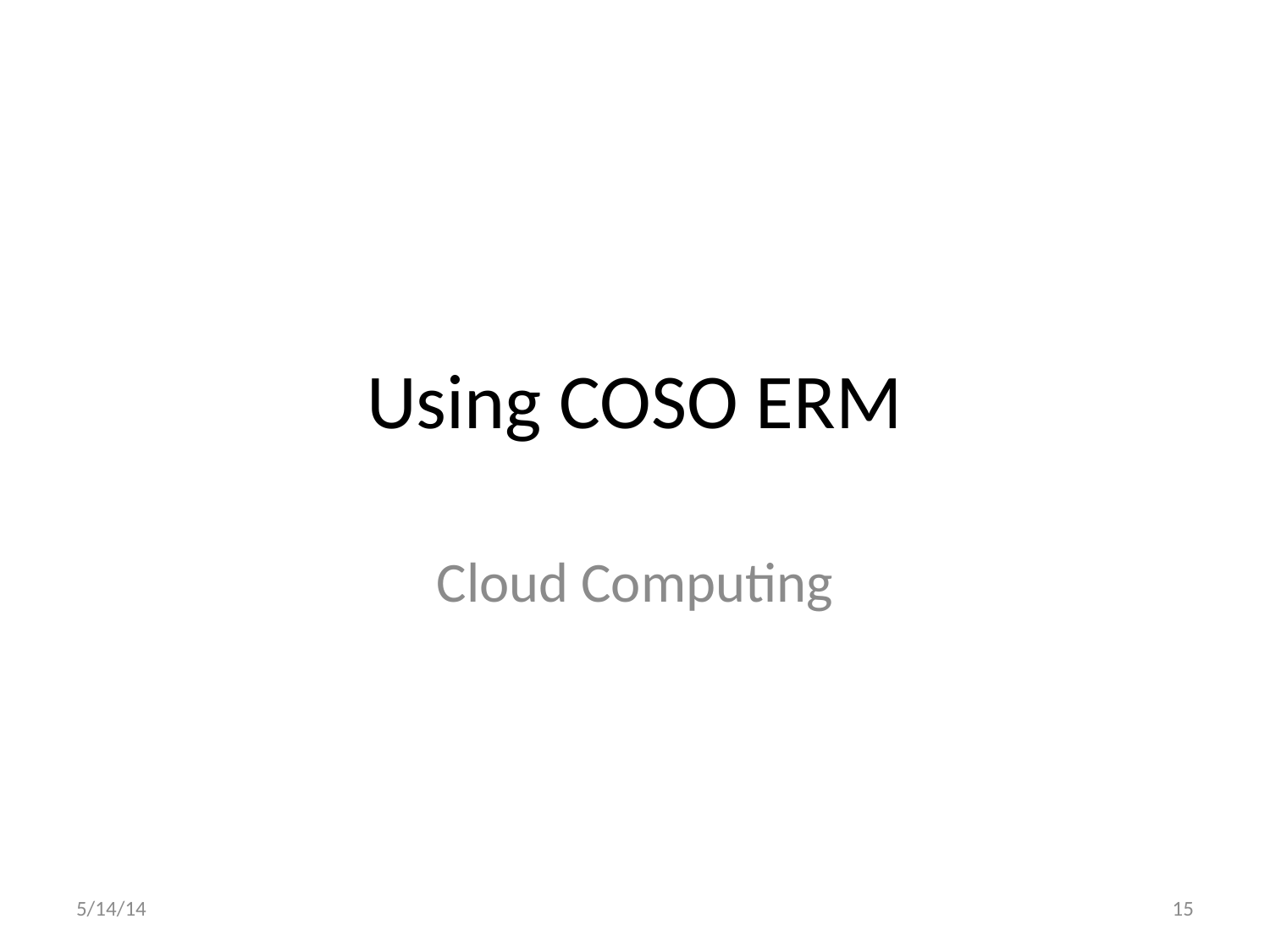

# Using COSO ERM
Cloud Computing
5/14/14
15